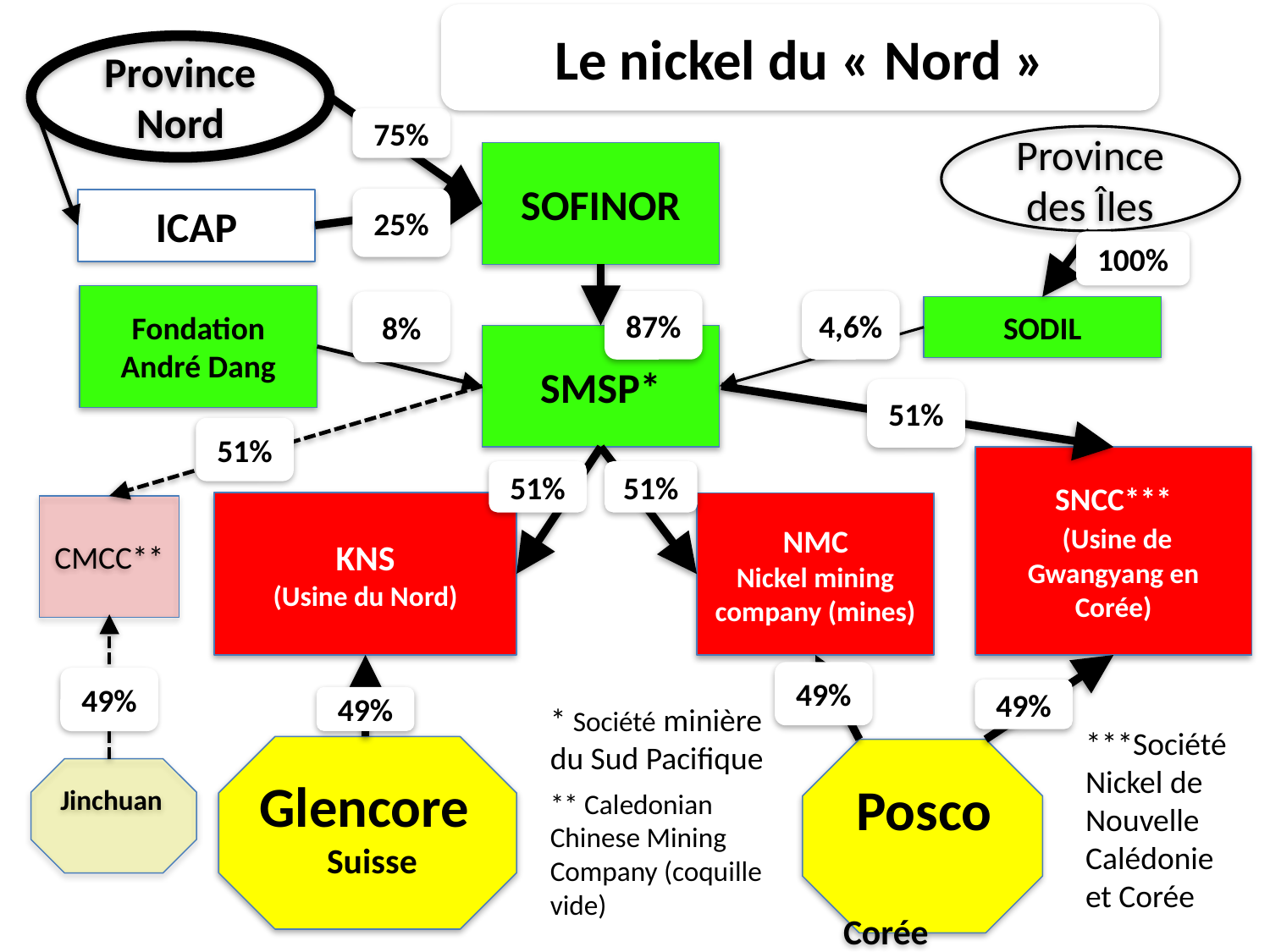

Le nickel du « Nord »
Province Nord
75%
Province des Îles
SOFINOR
25%
ICAP
100%
Fondation André Dang
87%
4,6%
8%
SODIL
SMSP*
51%
51%
SNCC***
 (Usine de Gwangyang en Corée)
51%
51%
KNS
(Usine du Nord)
NMC
Nickel mining company (mines)
CMCC**
49%
49%
49%
49%
* Société minière du Sud Pacifique
***Société Nickel de Nouvelle Calédonie et Corée
Glencore
vvvvSuisse
 Posco       en Corée
Jinchuan
** Caledonian Chinese Mining Company (coquille vide)